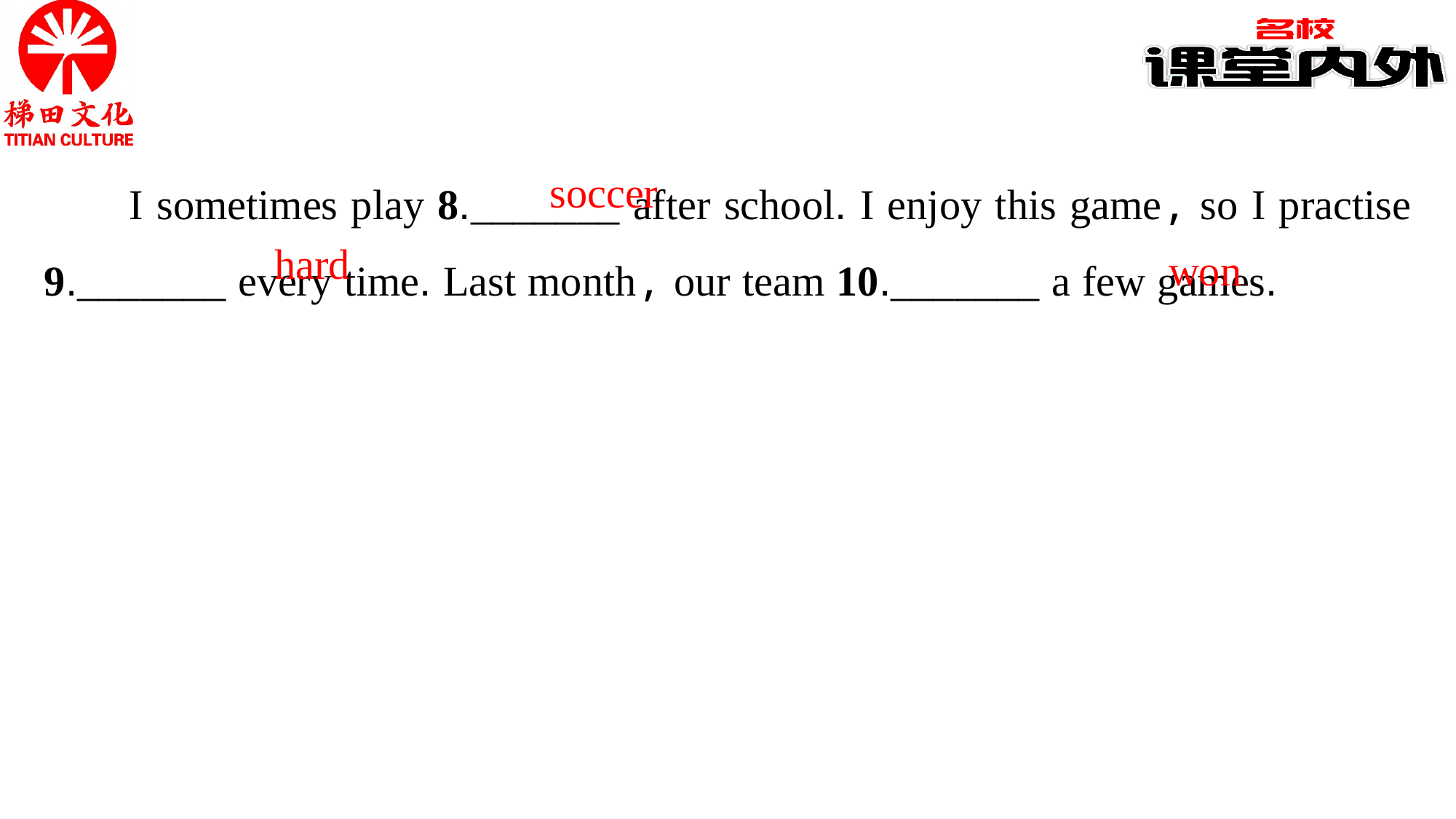

I sometimes play 8._______ after school. I enjoy this game, so I practise 9._______ every time. Last month, our team 10._______ a few games.
soccer
hard
won